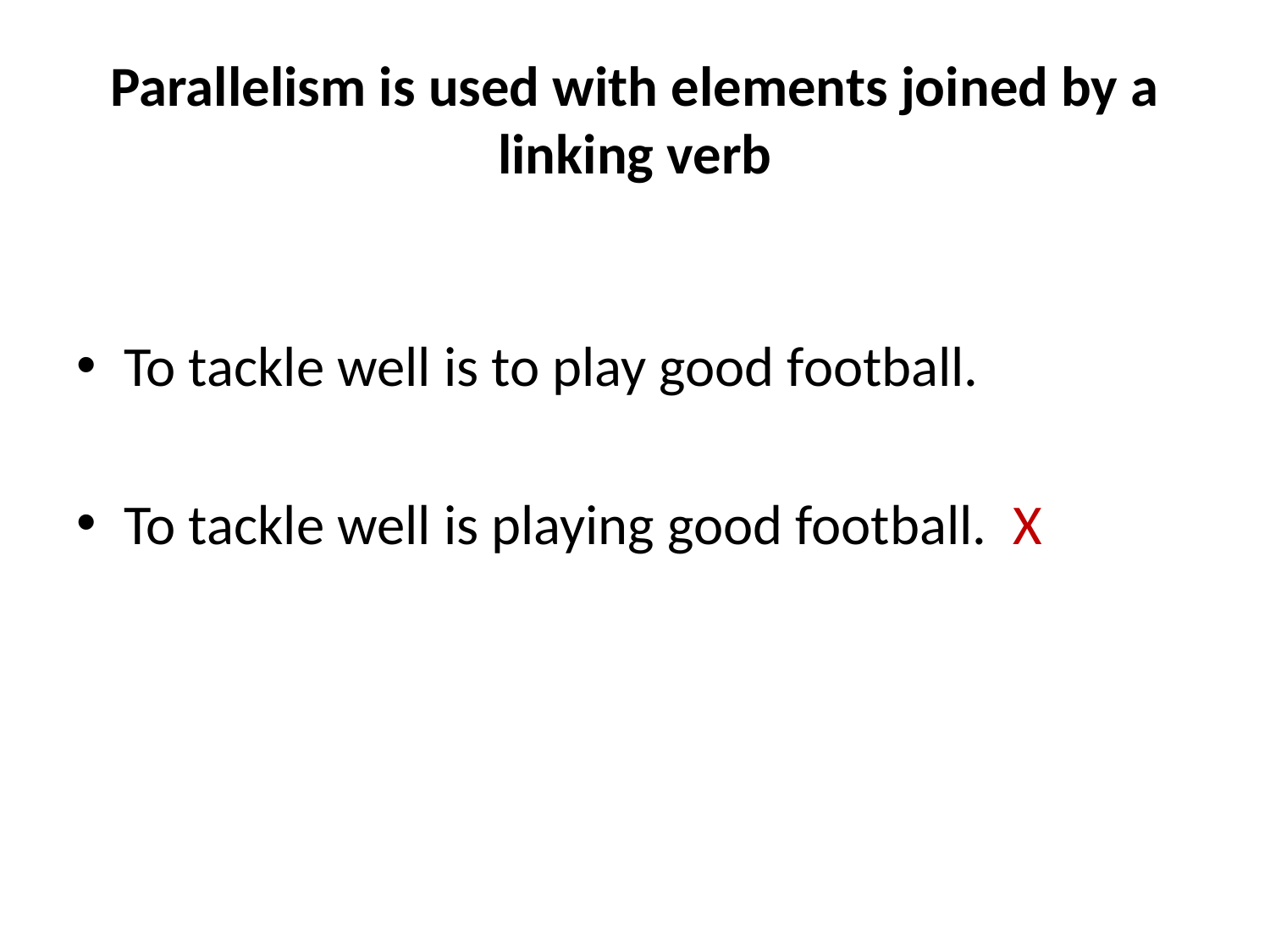

# Parallelism is used with elements joined by a linking verb
To tackle well is to play good football.

To tackle well is playing good football.  X